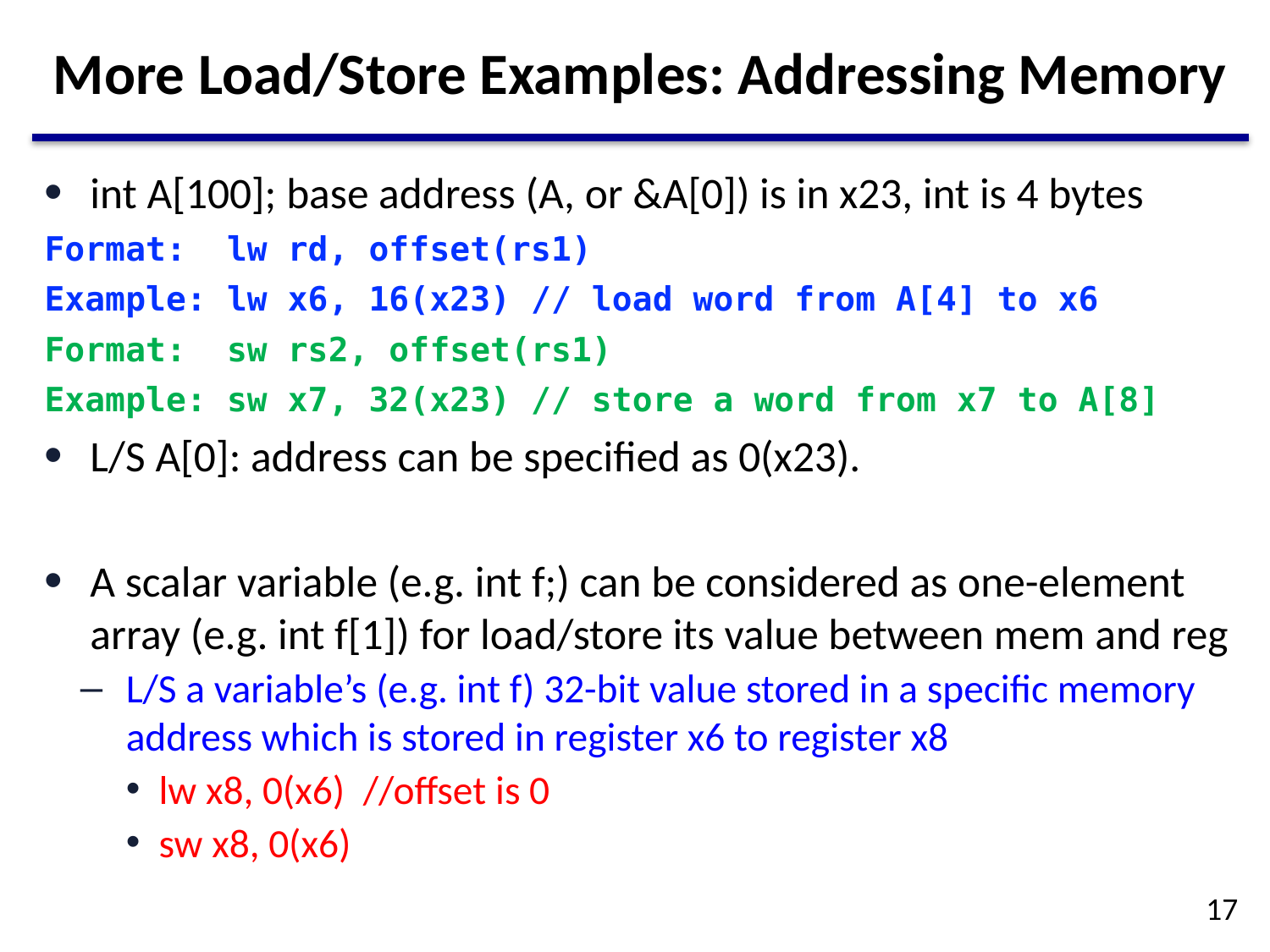

# More Load/Store Examples: Addressing Memory
int A[100]; base address (A, or &A[0]) is in x23, int is 4 bytes
Format:  lw rd, offset(rs1)
Example: lw x6, 16(x23) // load word from A[4] to x6
Format:  sw rs2, offset(rs1)
Example: sw x7, 32(x23) // store a word from x7 to A[8]
L/S A[0]: address can be specified as 0(x23).

A scalar variable (e.g. int f;) can be considered as one-element array (e.g. int f[1]) for load/store its value between mem and reg
L/S a variable’s (e.g. int f) 32-bit value stored in a specific memory address which is stored in register x6 to register x8
lw x8, 0(x6)  //offset is 0
sw x8, 0(x6)
17